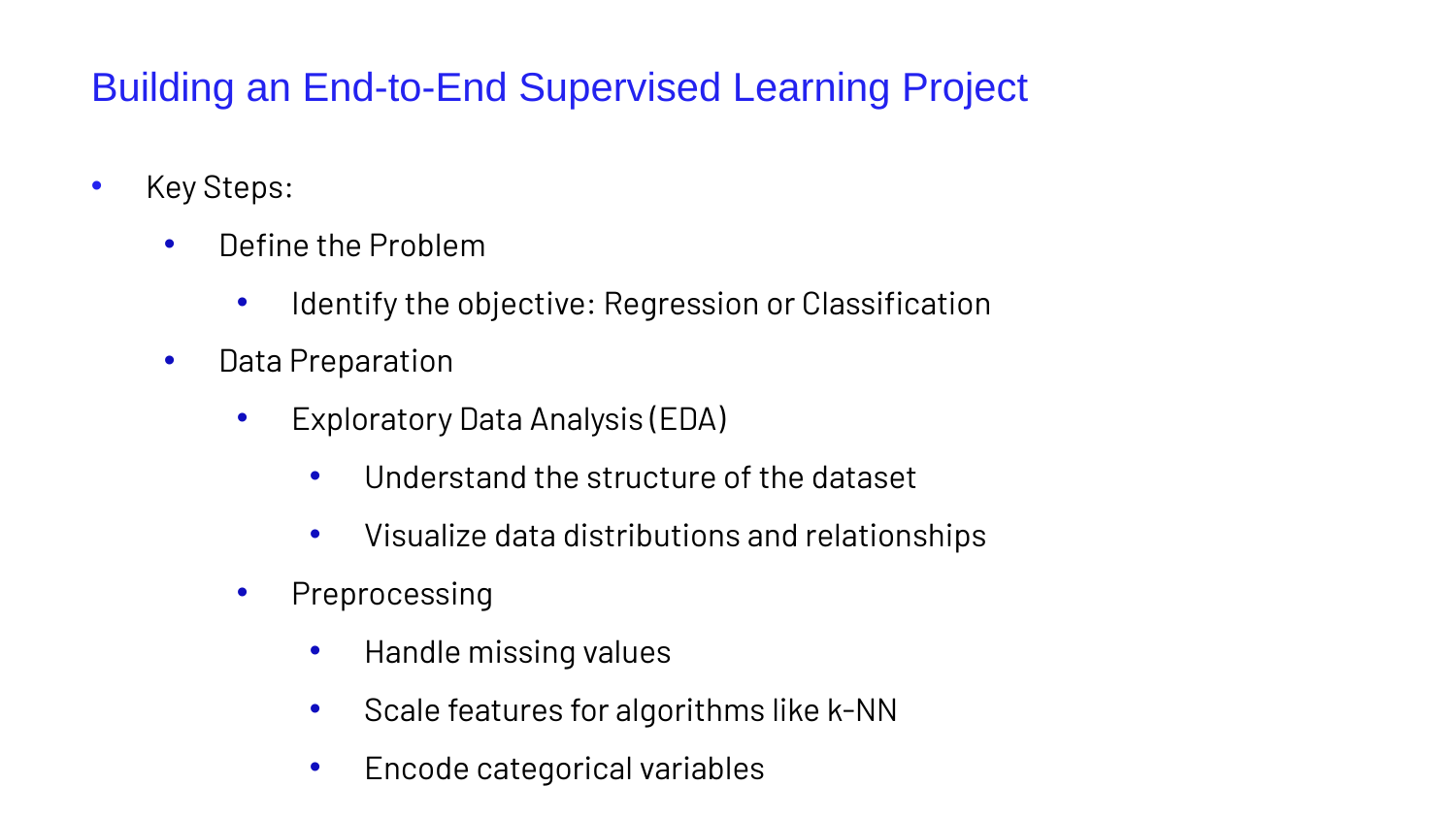

Building an End-to-End Supervised Learning Project
Key Steps:
Define the Problem
Identify the objective: Regression or Classification
Data Preparation
Exploratory Data Analysis (EDA)
Understand the structure of the dataset
Visualize data distributions and relationships
Preprocessing
Handle missing values
Scale features for algorithms like k-NN
Encode categorical variables